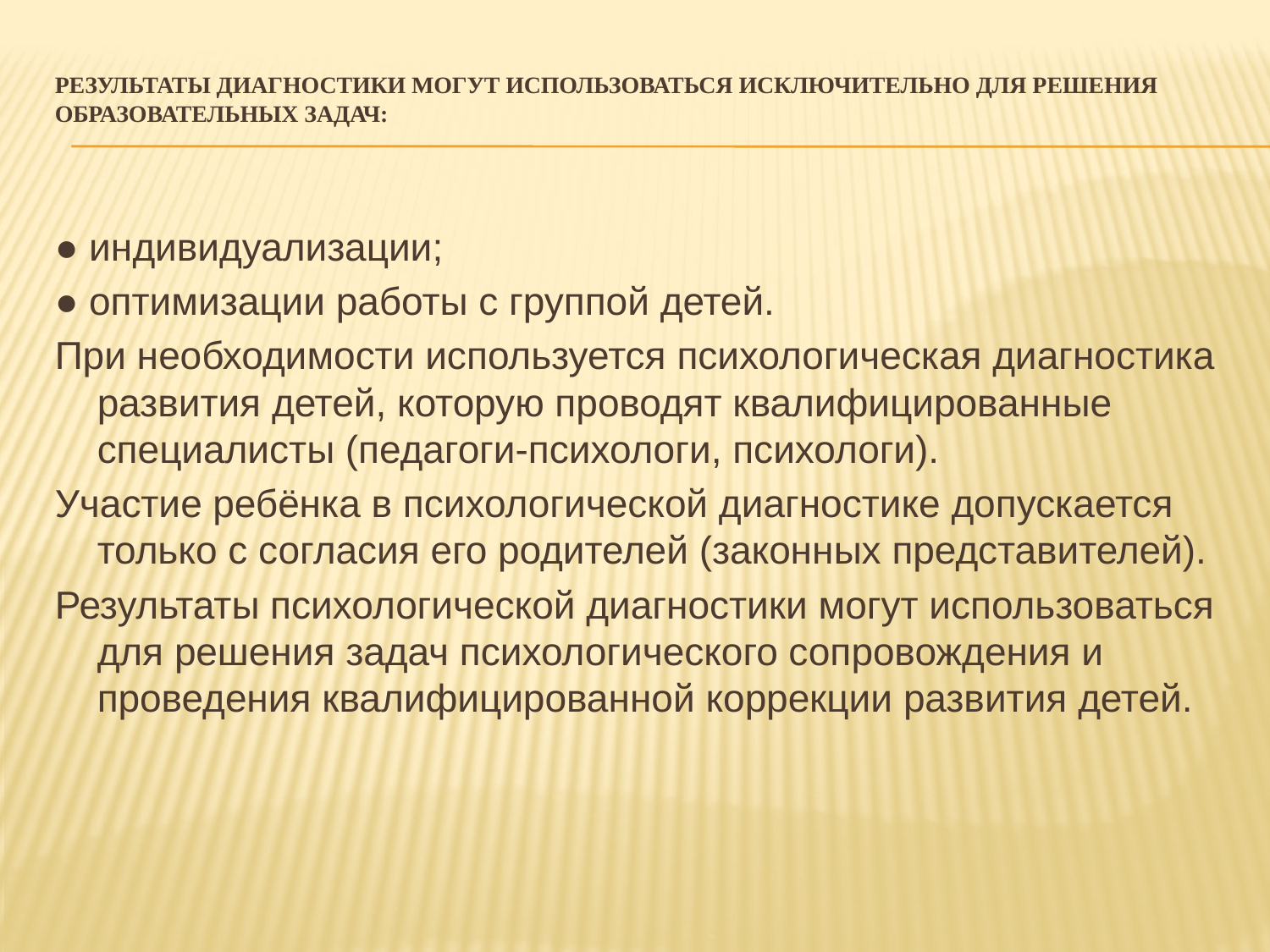

# Результаты диагностики могут использоваться исключительно для решения образовательных задач:
● индивидуализации;
● оптимизации работы с группой детей.
При необходимости используется психологическая диагностика развития детей, которую проводят квалифицированные специалисты (педагоги-психологи, психологи).
Участие ребёнка в психологической диагностике допускается только с согласия его родителей (законных представителей).
Результаты психологической диагностики могут использоваться для решения задач психологического сопровождения и проведения квалифицированной коррекции развития детей.